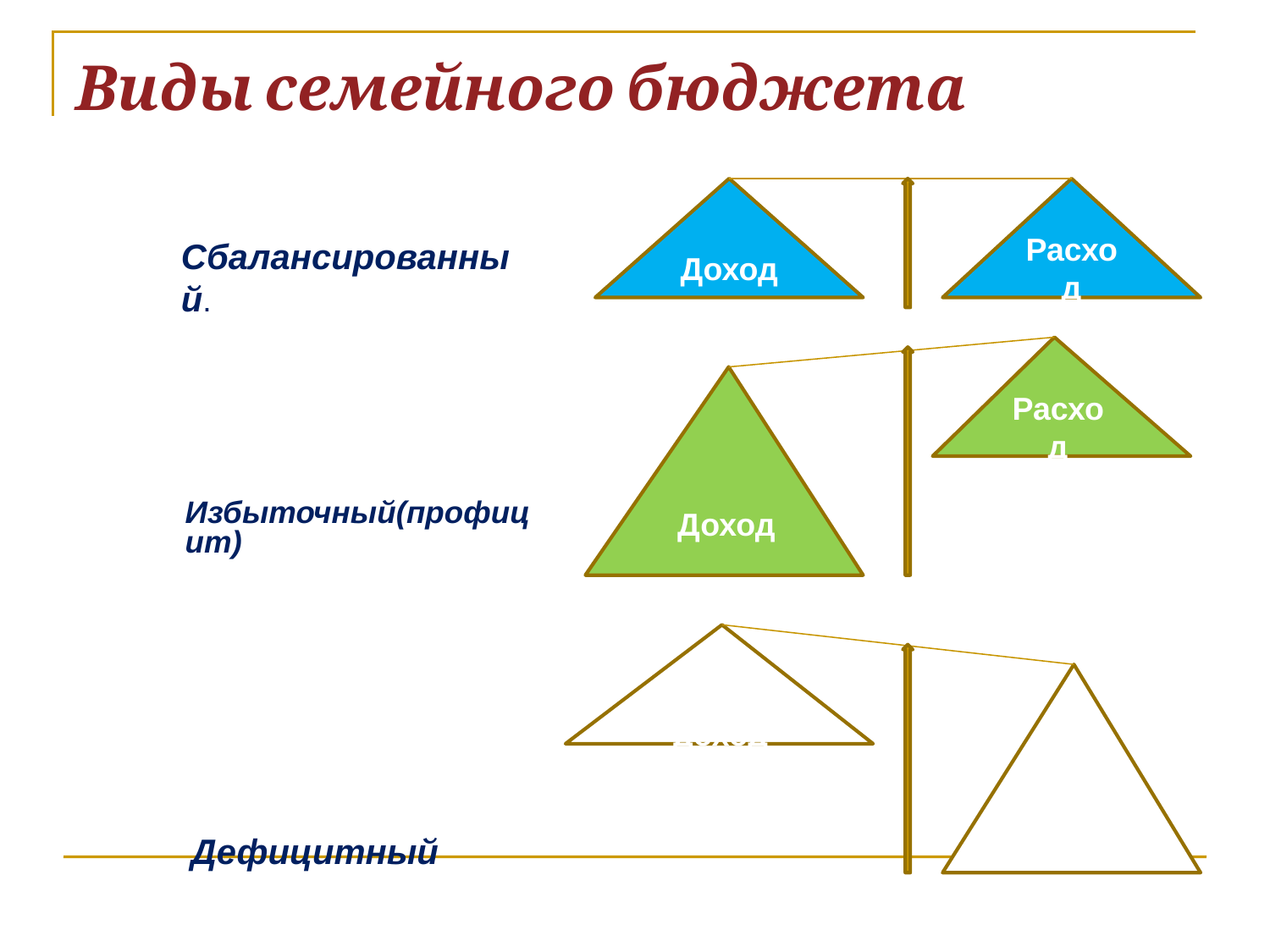

Виды семейного бюджета
Доход
Расход
Сбалансированный.

Расход
Доход

Избыточный(профицит)

ДДоход
доход
Ррасасход

Дефицитный